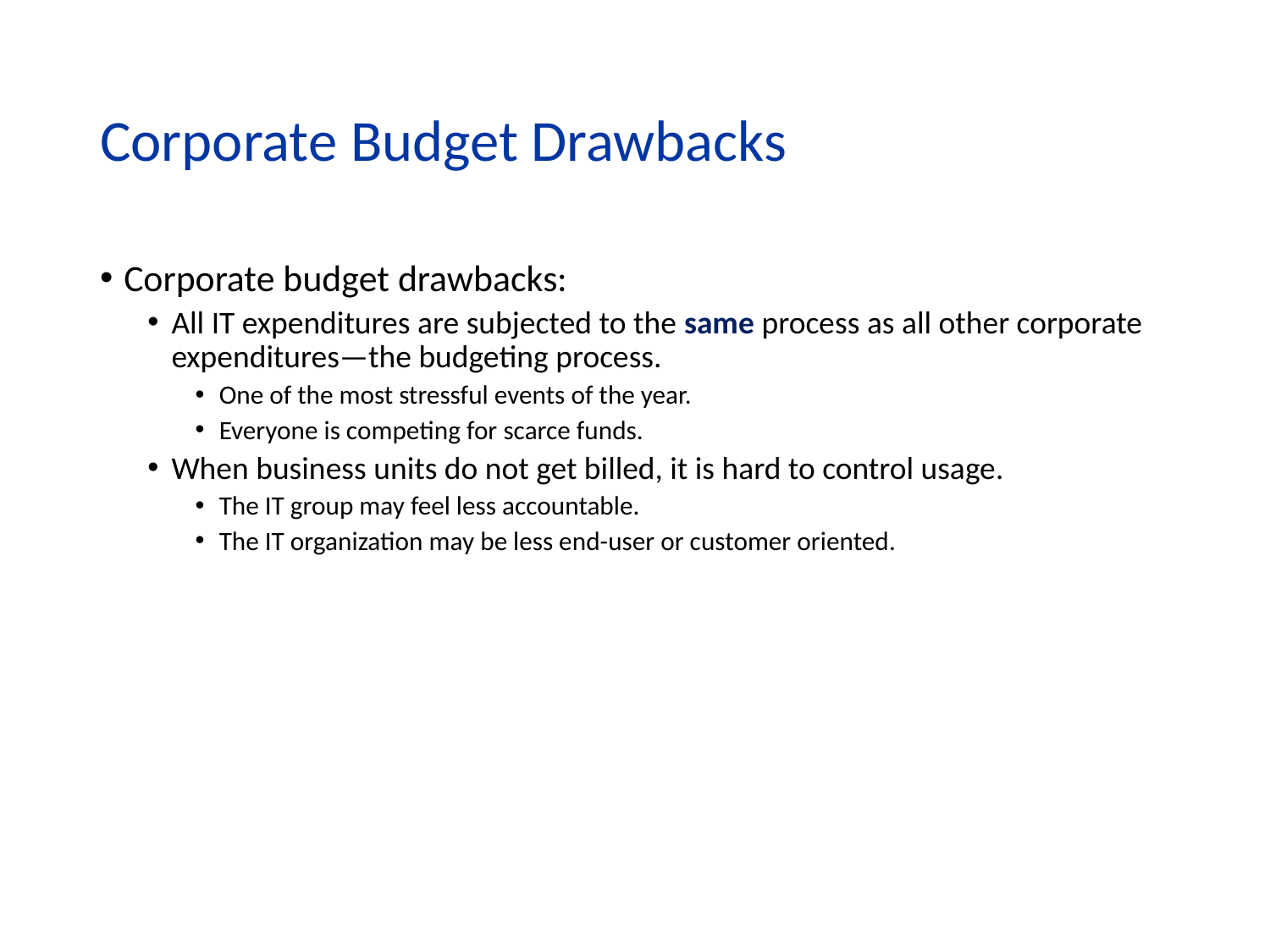

# Corporate Budget Drawbacks
Corporate budget drawbacks:
All IT expenditures are subjected to the same process as all other corporate expenditures—the budgeting process.
One of the most stressful events of the year.
Everyone is competing for scarce funds.
When business units do not get billed, it is hard to control usage.
The IT group may feel less accountable.
The IT organization may be less end-user or customer oriented.